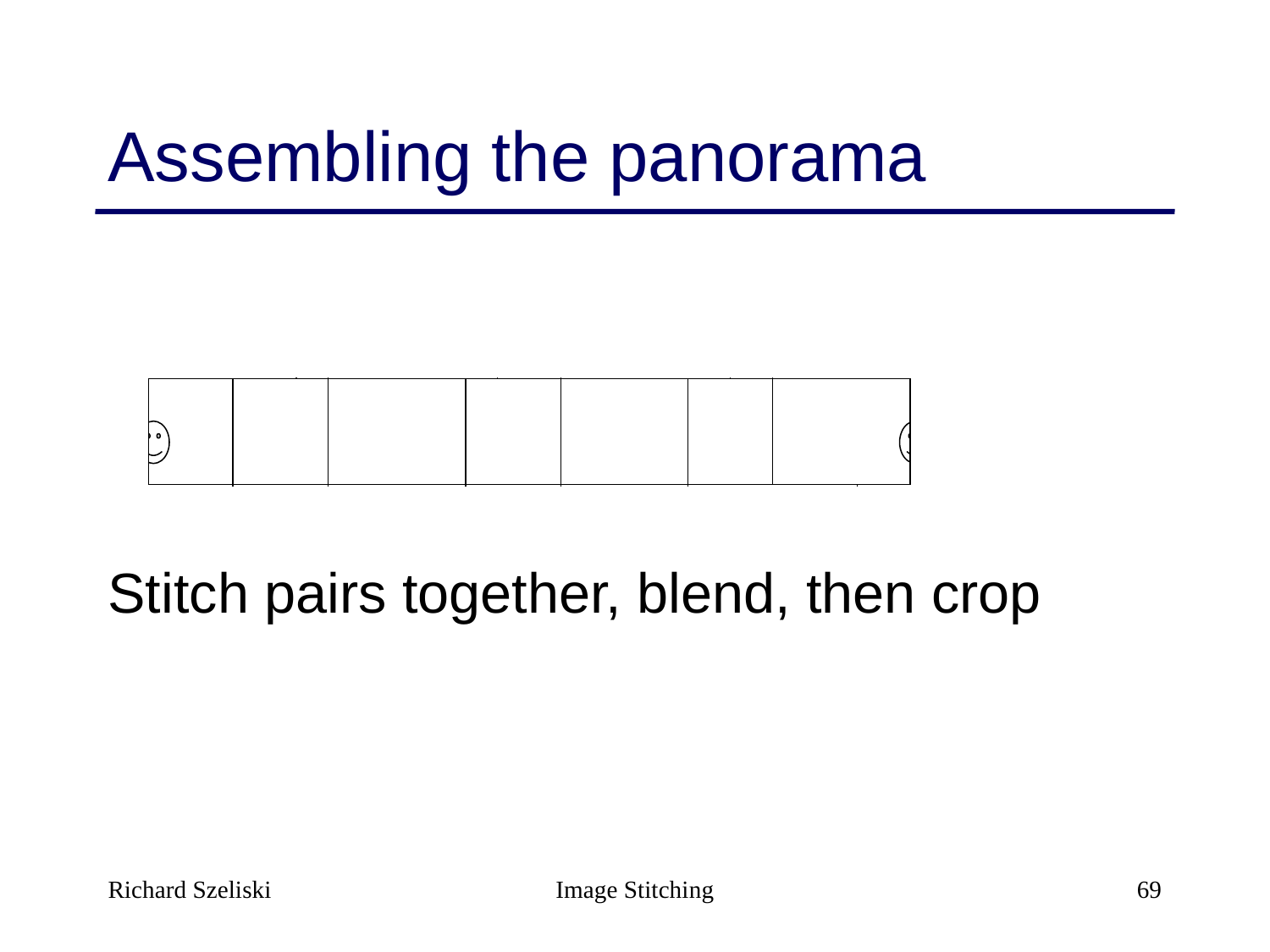

# Assembling the panorama

Stitch pairs together, blend, then crop
Richard Szeliski
Image Stitching
69